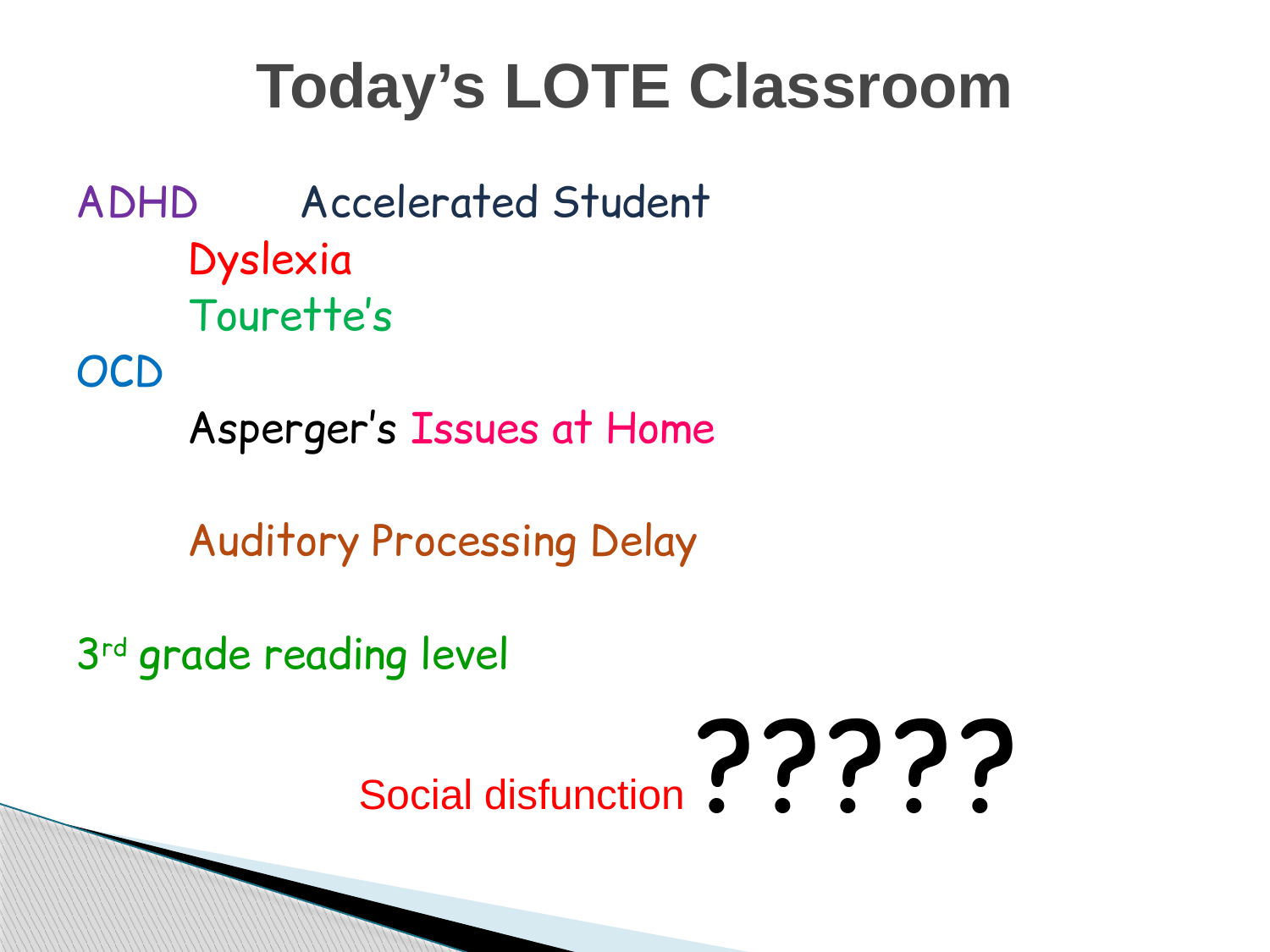

# Today’s LOTE Classroom
ADHD				Accelerated Student
			Dyslexia
						Tourette’s
OCD
		Asperger’s		Issues at Home

				Auditory Processing Delay

3rd grade reading level
					Social disfunction	?????